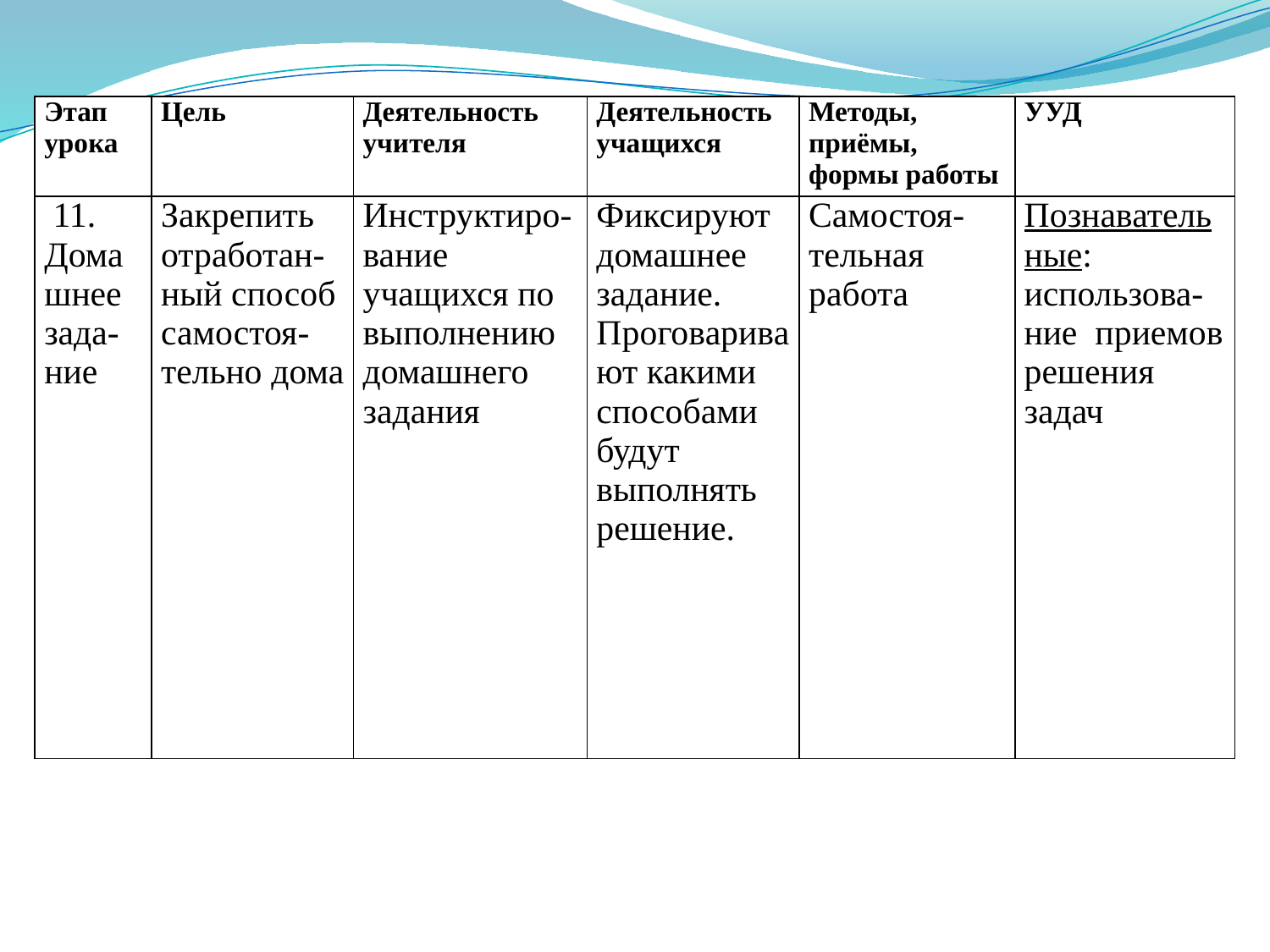

| Этап урока | Цель | Деятельность учителя | Деятельность учащихся | Методы, приёмы, формы работы | УУД |
| --- | --- | --- | --- | --- | --- |
| 11. Домашнее зада-ние | Закрепить отработан-ный способ самостоя-тельно дома | Инструктиро-вание учащихся по выполнению домашнего задания | Фиксируют домашнее задание. Проговаривают какими способами будут выполнять решение. | Самостоя-тельная работа | Познавательные: использова-ние приемов решения задач |